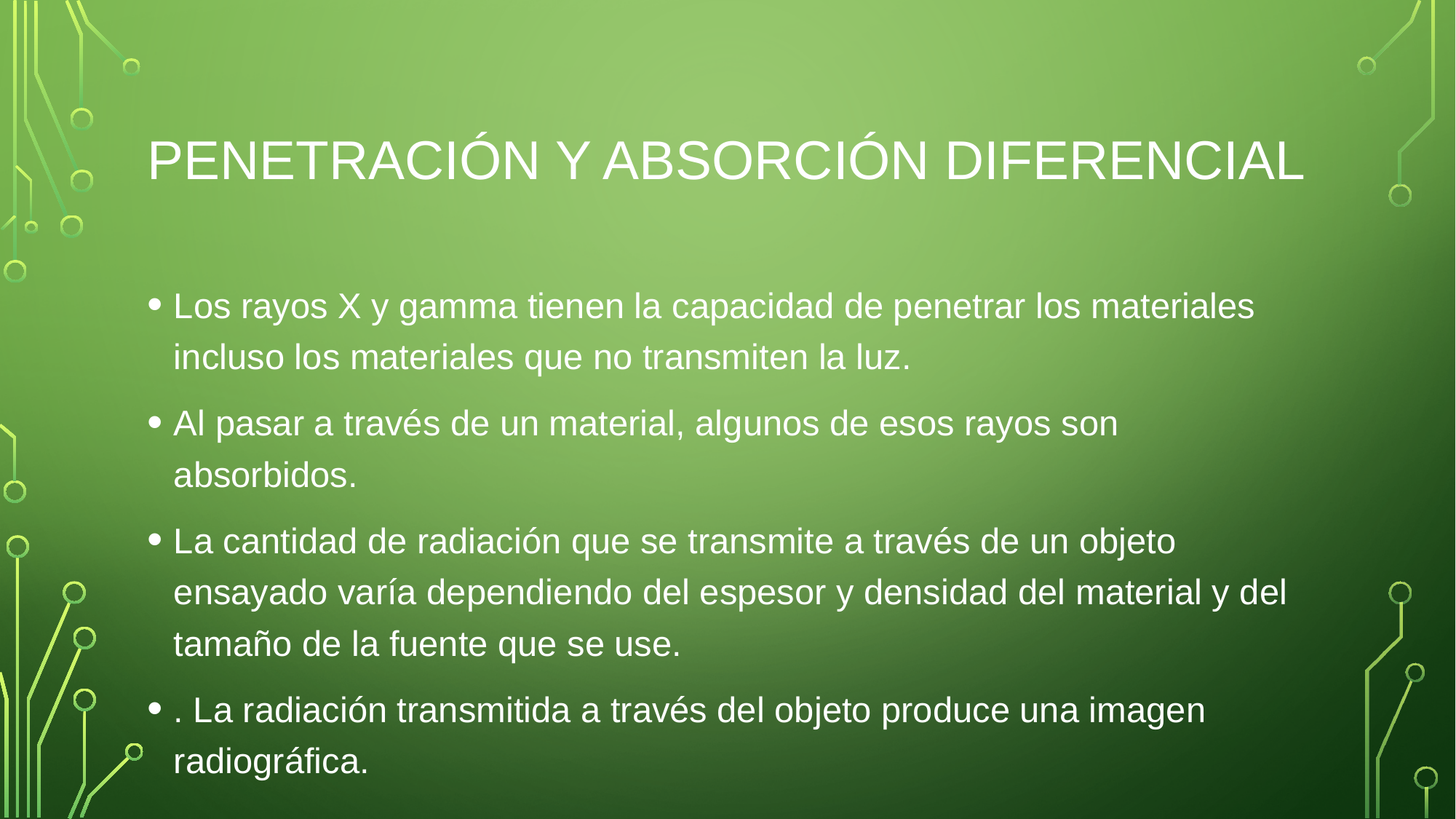

# Penetración y Absorción Diferencial
Los rayos X y gamma tienen la capacidad de penetrar los materiales incluso los materiales que no transmiten la luz.
Al pasar a través de un material, algunos de esos rayos son absorbidos.
La cantidad de radiación que se transmite a través de un objeto ensayado varía dependiendo del espesor y densidad del material y del tamaño de la fuente que se use.
. La radiación transmitida a través del objeto produce una imagen radiográfica.